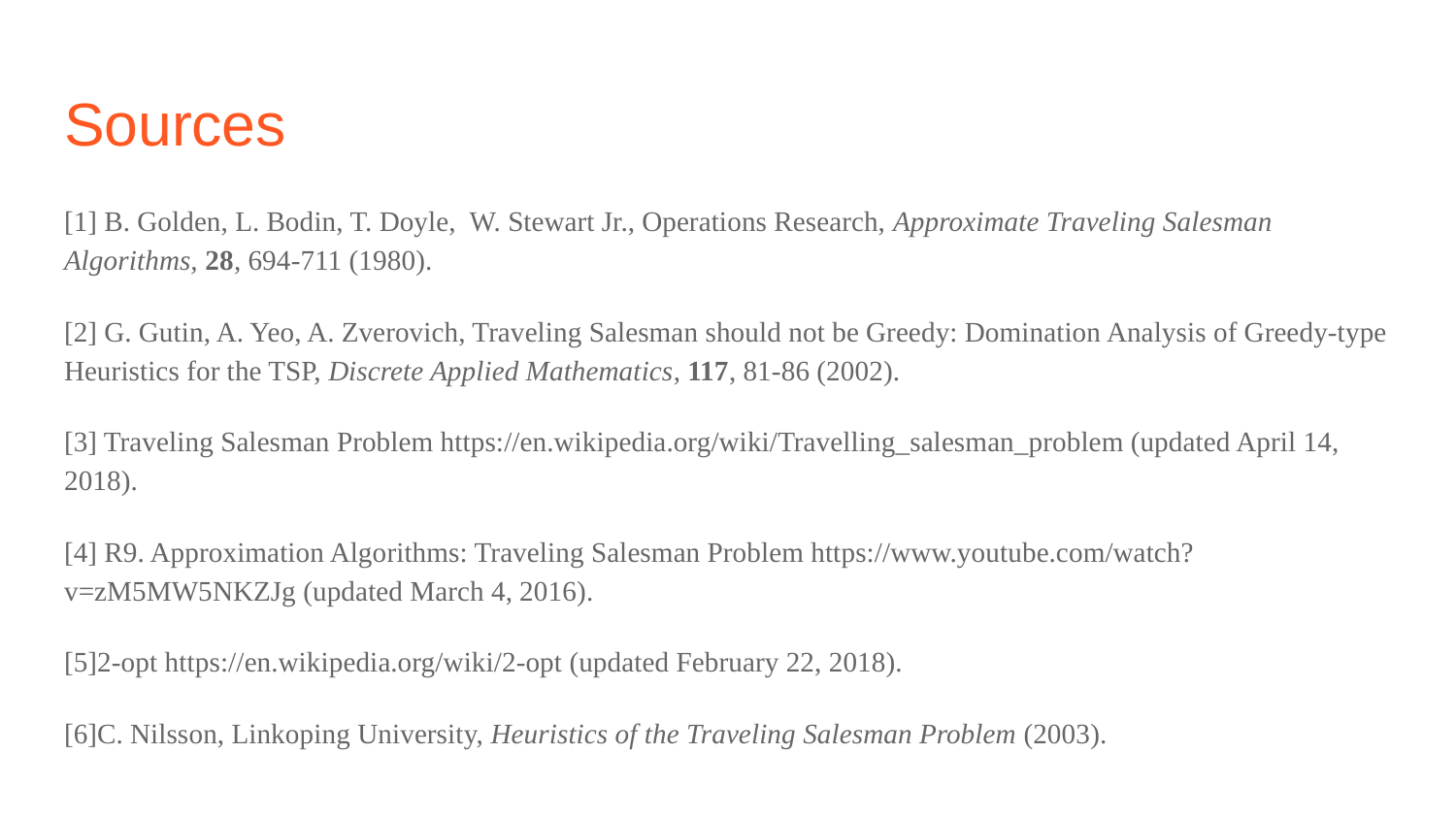

# Sources
[1] B. Golden, L. Bodin, T. Doyle,  W. Stewart Jr., Operations Research, Approximate Traveling Salesman Algorithms, 28, 694-711 (1980).
[2] G. Gutin, A. Yeo, A. Zverovich, Traveling Salesman should not be Greedy: Domination Analysis of Greedy-type Heuristics for the TSP, Discrete Applied Mathematics, 117, 81-86 (2002).
[3] Traveling Salesman Problem https://en.wikipedia.org/wiki/Travelling_salesman_problem (updated April 14, 2018).
[4] R9. Approximation Algorithms: Traveling Salesman Problem https://www.youtube.com/watch?v=zM5MW5NKZJg (updated March 4, 2016).
[5]2-opt https://en.wikipedia.org/wiki/2-opt (updated February 22, 2018).
[6]C. Nilsson, Linkoping University, Heuristics of the Traveling Salesman Problem (2003).